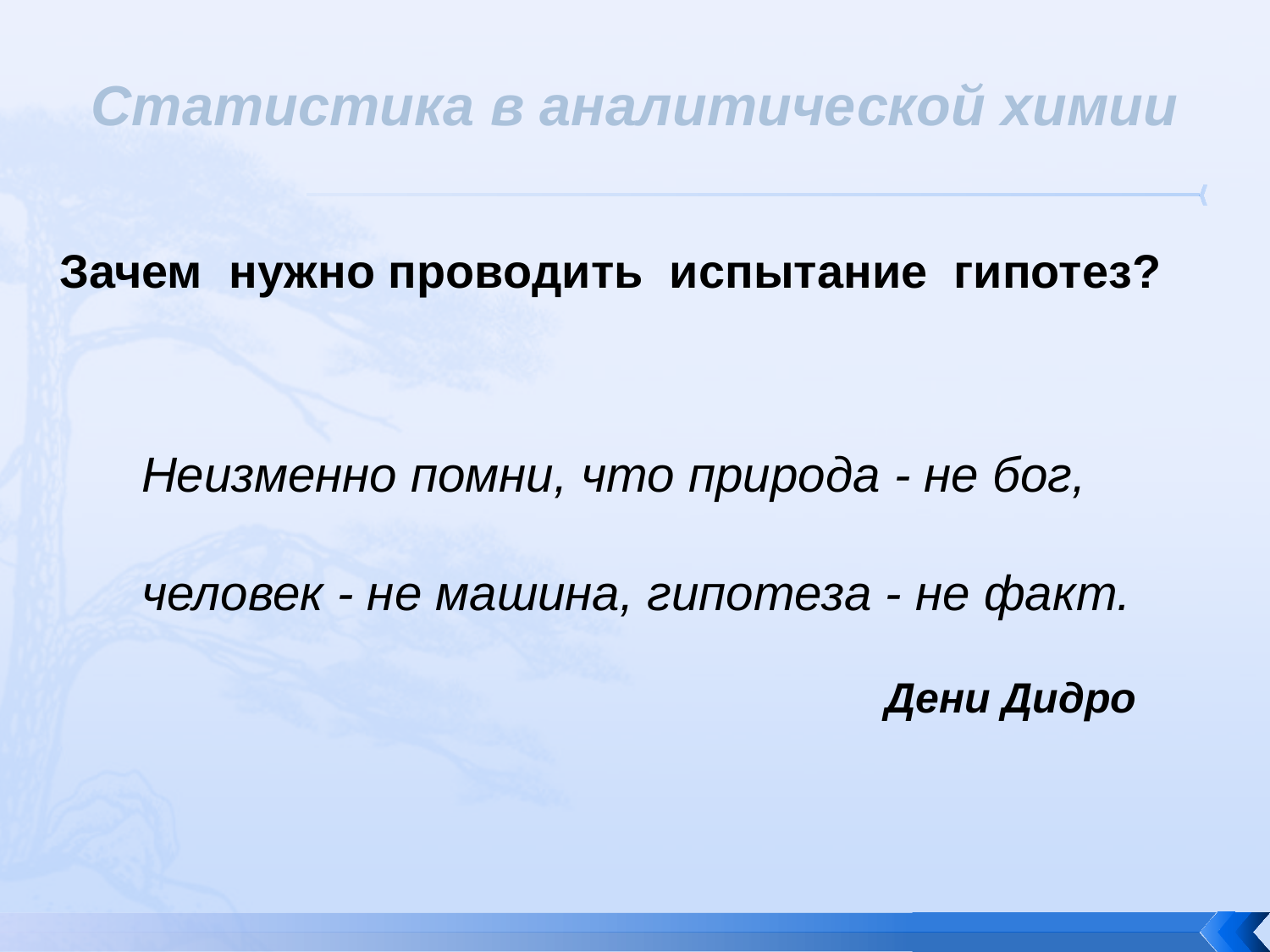

Статистика в аналитической химии
# Зачем  нужно проводить  испытание  гипотез?
Неизменно помни, что природа - не бог,

человек - не машина, гипотеза - не факт.

Дени Дидро